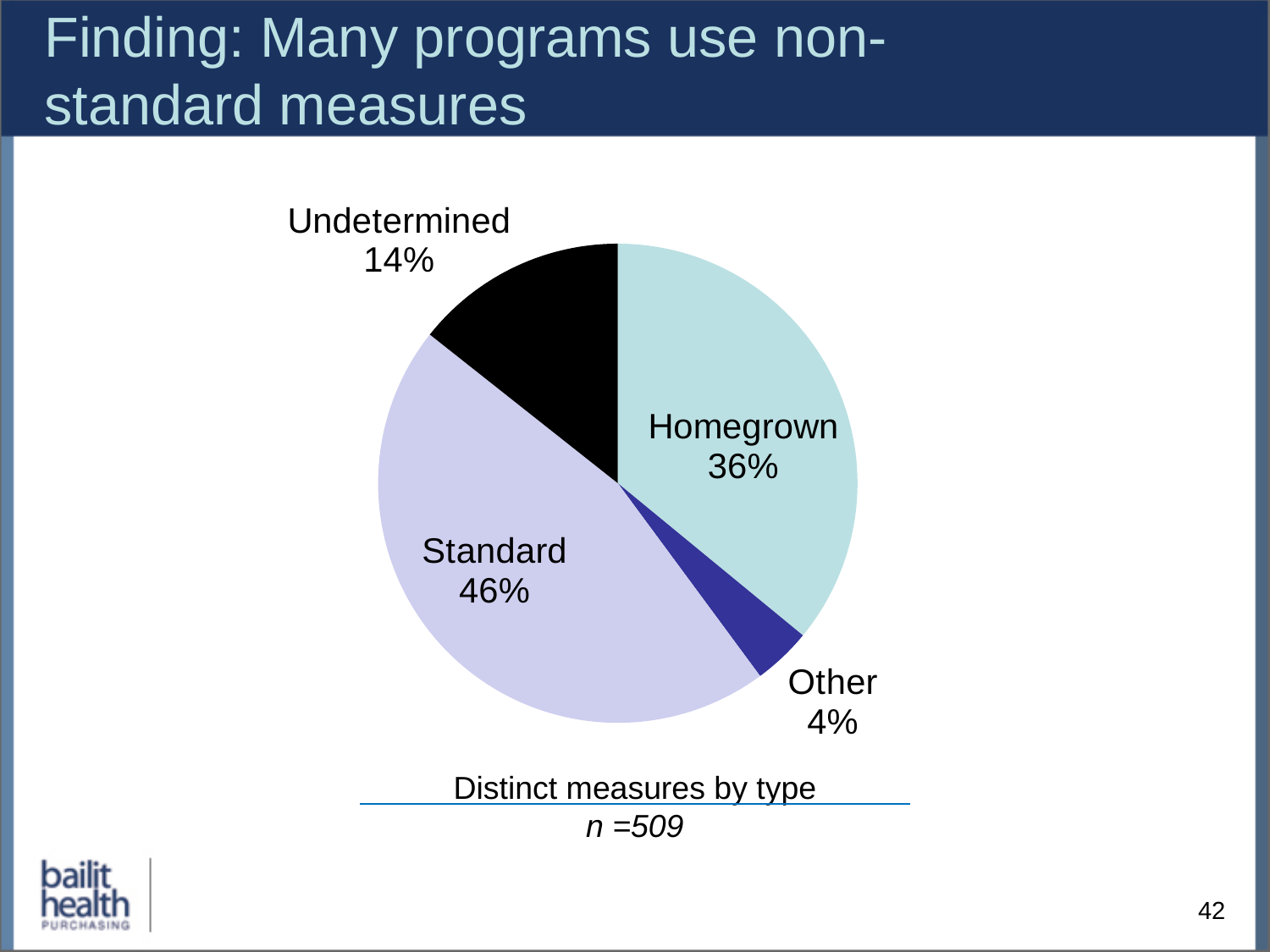

# Finding: Many programs use non-standard measures

### Chart

| Category | Sales |
|---|---|
| Homegrown | 183.0 |
| Other | 20.0 |
| Standard | 233.0 |
| Undetermined | 73.0 |
Distinct measures by type
n =509
42